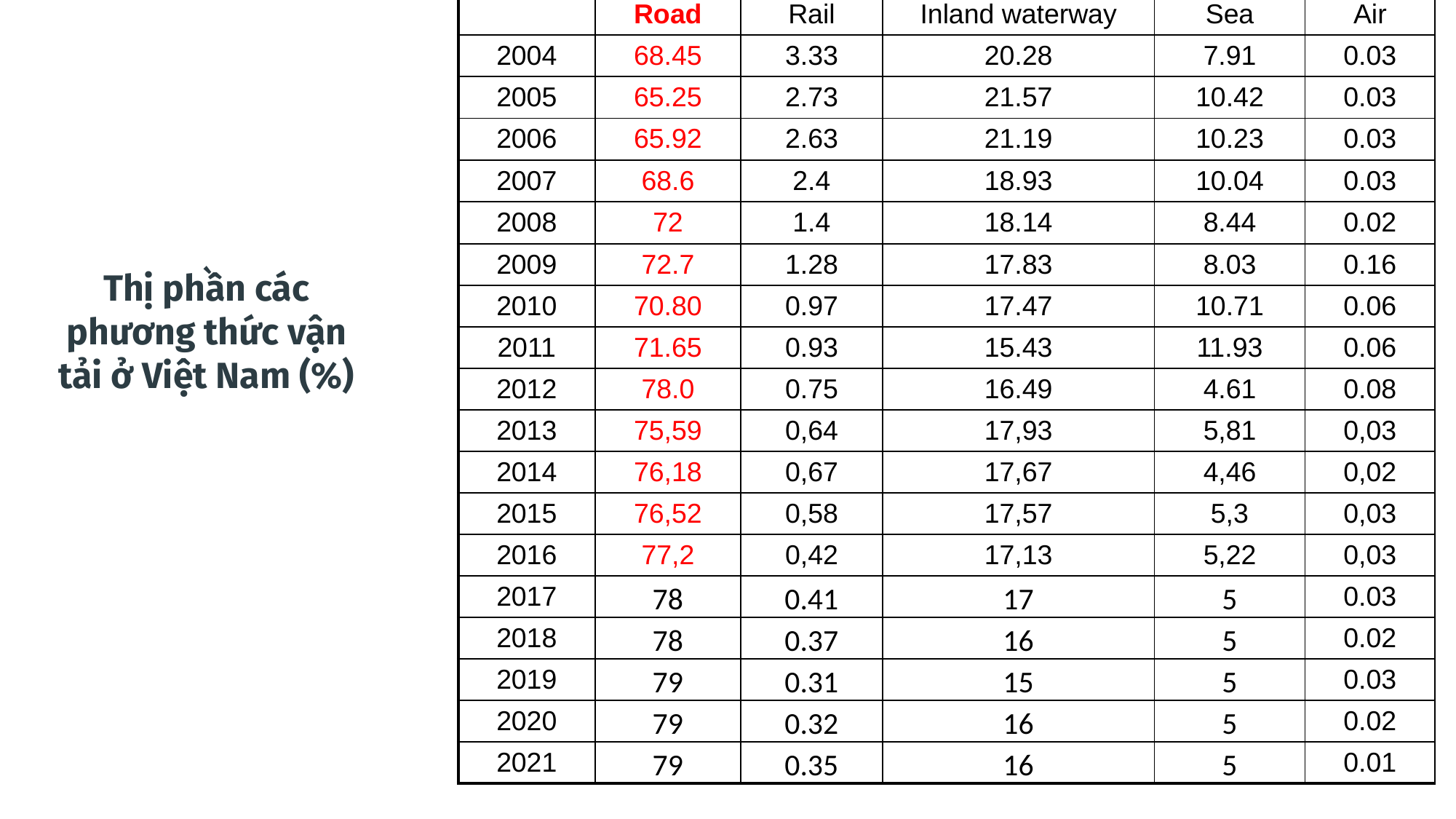

|  | Road | Rail | Inland waterway | Sea | Air |
| --- | --- | --- | --- | --- | --- |
| 2004 | 68.45 | 3.33 | 20.28 | 7.91 | 0.03 |
| 2005 | 65.25 | 2.73 | 21.57 | 10.42 | 0.03 |
| 2006 | 65.92 | 2.63 | 21.19 | 10.23 | 0.03 |
| 2007 | 68.6 | 2.4 | 18.93 | 10.04 | 0.03 |
| 2008 | 72 | 1.4 | 18.14 | 8.44 | 0.02 |
| 2009 | 72.7 | 1.28 | 17.83 | 8.03 | 0.16 |
| 2010 | 70.80 | 0.97 | 17.47 | 10.71 | 0.06 |
| 2011 | 71.65 | 0.93 | 15.43 | 11.93 | 0.06 |
| 2012 | 78.0 | 0.75 | 16.49 | 4.61 | 0.08 |
| 2013 | 75,59 | 0,64 | 17,93 | 5,81 | 0,03 |
| 2014 | 76,18 | 0,67 | 17,67 | 4,46 | 0,02 |
| 2015 | 76,52 | 0,58 | 17,57 | 5,3 | 0,03 |
| 2016 | 77,2 | 0,42 | 17,13 | 5,22 | 0,03 |
| 2017 | 78 | 0.41 | 17 | 5 | 0.03 |
| 2018 | 78 | 0.37 | 16 | 5 | 0.02 |
| 2019 | 79 | 0.31 | 15 | 5 | 0.03 |
| 2020 | 79 | 0.32 | 16 | 5 | 0.02 |
| 2021 | 79 | 0.35 | 16 | 5 | 0.01 |
Thị phần các phương thức vận tải ở Việt Nam (%)